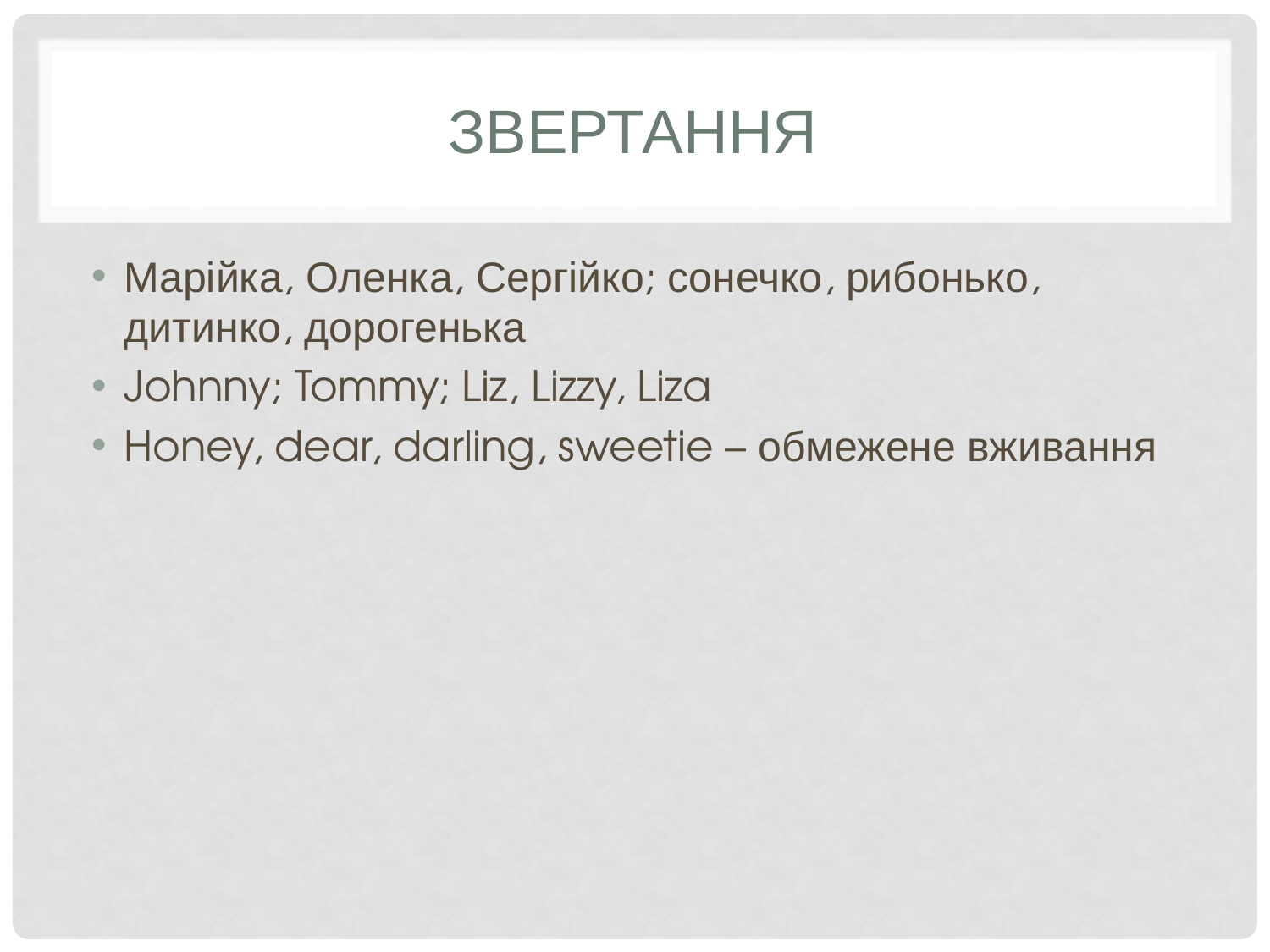

# звертання
Марійка, Оленка, Сергійко; сонечко, рибонько, дитинко, дорогенька
Johnny; Tommy; Liz, Lizzy, Liza
Honey, dear, darling, sweetie – обмежене вживання